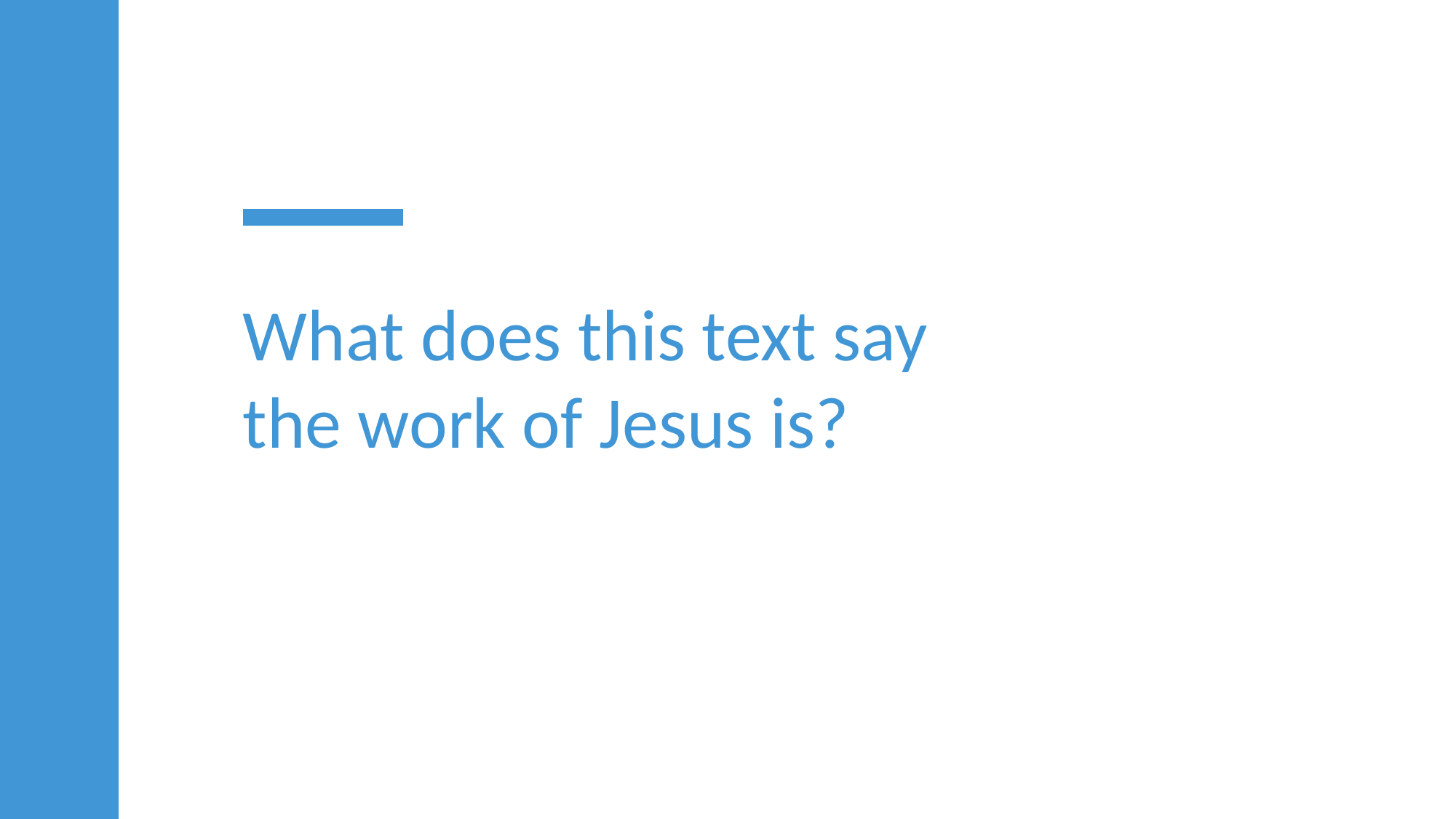

What does this text say the work of Jesus is?